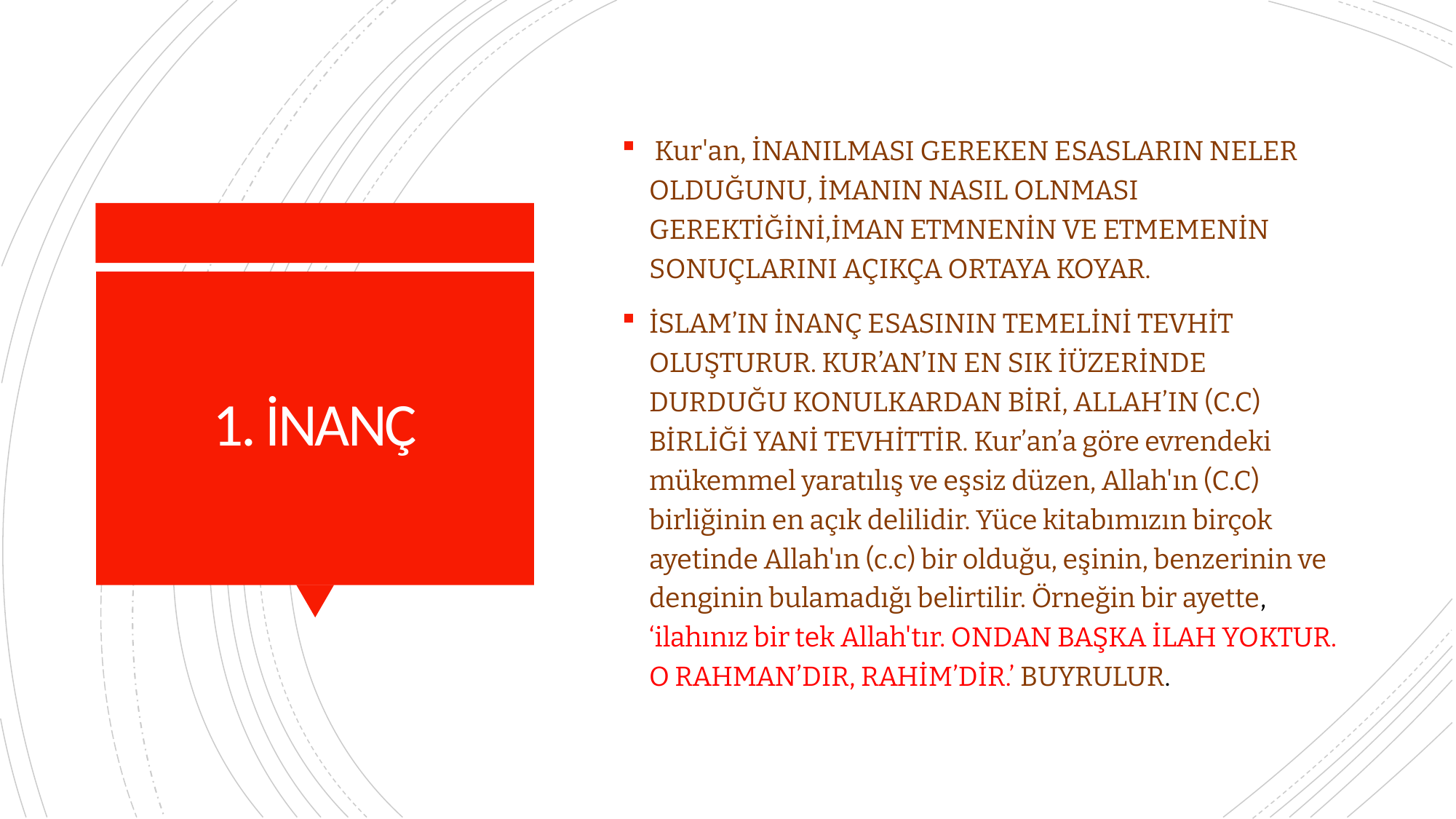

Kur'an, İNANILMASI GEREKEN ESASLARIN NELER OLDUĞUNU, İMANIN NASIL OLNMASI GEREKTİĞİNİ,İMAN ETMNENİN VE ETMEMENİN SONUÇLARINI AÇIKÇA ORTAYA KOYAR.
İSLAM’IN İNANÇ ESASININ TEMELİNİ TEVHİT OLUŞTURUR. KUR’AN’IN EN SIK İÜZERİNDE DURDUĞU KONULKARDAN BİRİ, ALLAH’IN (C.C) BİRLİĞİ YANİ TEVHİTTİR. Kur’an’a göre evrendeki mükemmel yaratılış ve eşsiz düzen, Allah'ın (C.C) birliğinin en açık delilidir. Yüce kitabımızın birçok ayetinde Allah'ın (c.c) bir olduğu, eşinin, benzerinin ve  denginin bulamadığı belirtilir. Örneğin bir ayette, ‘ilahınız bir tek Allah'tır. ONDAN BAŞKA İLAH YOKTUR. O RAHMAN’DIR, RAHİM’DİR.’ BUYRULUR.
# 1. İNANÇ